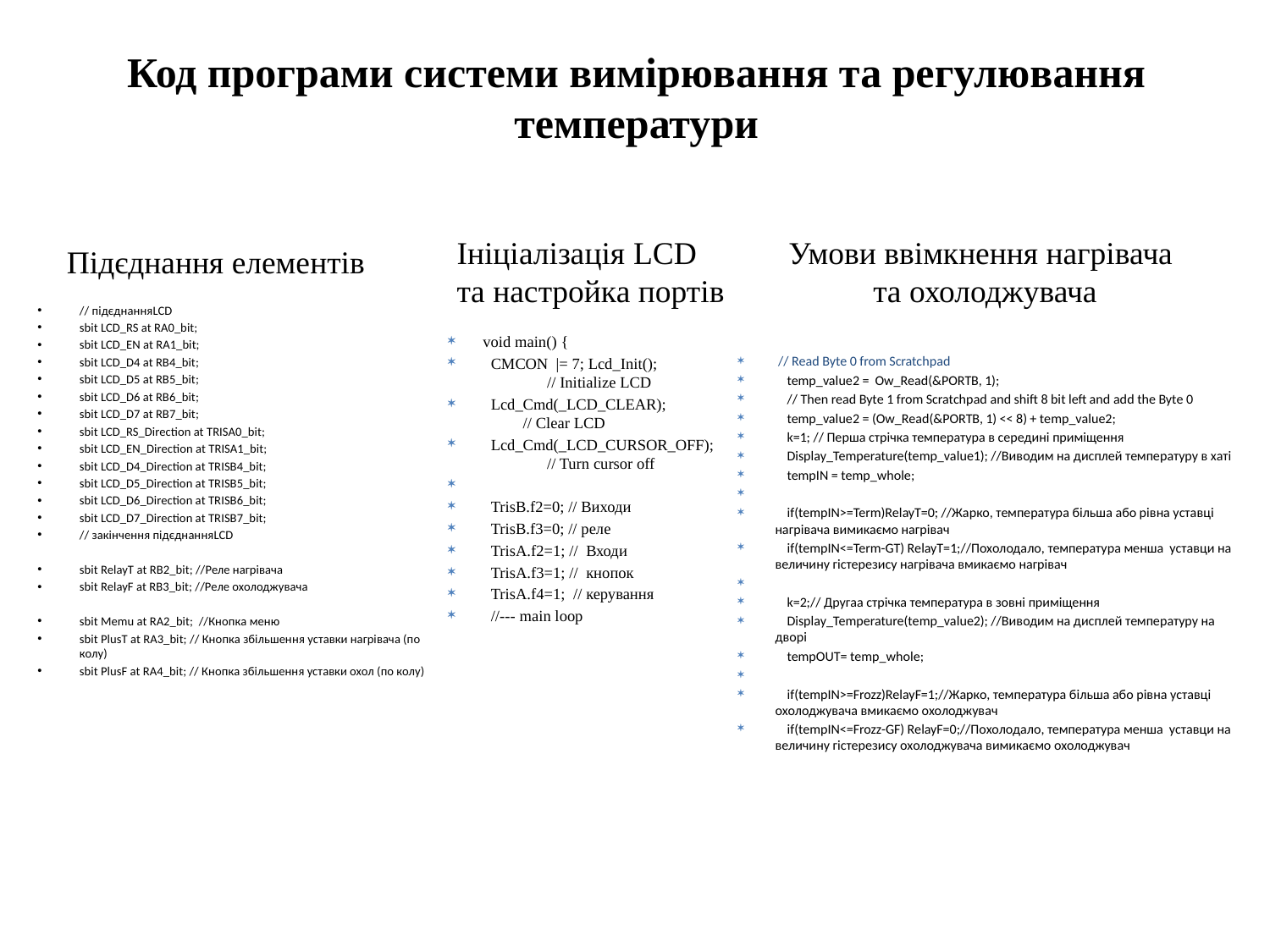

# Код програми системи вимірювання та регулювання температури
Умови ввімкнення нагрівача
та охолоджувача
 Ініціалізація LCD
 та настройка портів
 Підєднання елементів
// підєднанняLCD
sbit LCD_RS at RA0_bit;
sbit LCD_EN at RA1_bit;
sbit LCD_D4 at RB4_bit;
sbit LCD_D5 at RB5_bit;
sbit LCD_D6 at RB6_bit;
sbit LCD_D7 at RB7_bit;
sbit LCD_RS_Direction at TRISA0_bit;
sbit LCD_EN_Direction at TRISA1_bit;
sbit LCD_D4_Direction at TRISB4_bit;
sbit LCD_D5_Direction at TRISB5_bit;
sbit LCD_D6_Direction at TRISB6_bit;
sbit LCD_D7_Direction at TRISB7_bit;
// закінчення підєднанняLCD

sbit RelayT at RB2_bit; //Реле нагрівача
sbit RelayF at RB3_bit; //Реле охолоджувача

sbit Memu at RA2_bit;  //Кнопка меню
sbit PlusT at RA3_bit; // Кнопка збільшення уставки нагрівача (по колу)
sbit PlusF at RA4_bit; // Кнопка збільшення уставки охол (по колу)

void main() {
  CMCON  |= 7; Lcd_Init();                                    // Initialize LCD
  Lcd_Cmd(_LCD_CLEAR);                           // Clear LCD
  Lcd_Cmd(_LCD_CURSOR_OFF);                      // Turn cursor off

  TrisB.f2=0; // Виходи
  TrisB.f3=0; // реле
  TrisA.f2=1; //  Входи
  TrisA.f3=1; //  кнопок
  TrisA.f4=1;  // керування
  //--- main loop

 // Read Byte 0 from Scratchpad
    temp_value2 =  Ow_Read(&PORTB, 1);
    // Then read Byte 1 from Scratchpad and shift 8 bit left and add the Byte 0
    temp_value2 = (Ow_Read(&PORTB, 1) << 8) + temp_value2;
    k=1; // Перша стрічка температура в середині приміщення
    Display_Temperature(temp_value1); //Виводим на дисплей температуру в хаті
    tempIN = temp_whole;

    if(tempIN>=Term)RelayT=0; //Жарко, температура більша або рівна уставці нагрівача вимикаємо нагрівач
    if(tempIN<=Term-GT) RelayT=1;//Похолодало, температура менша  уставци на величину гістерезису нагрівача вмикаємо нагрівач

    k=2;// Другаа стрічка температура в зовні приміщення
    Display_Temperature(temp_value2); //Виводим на дисплей температуру на дворі
    tempOUT= temp_whole;

    if(tempIN>=Frozz)RelayF=1;//Жарко, температура більша або рівна уставці охолоджувача вмикаємо охолоджувач
    if(tempIN<=Frozz-GF) RelayF=0;//Похолодало, температура менша  уставци на величину гістерезису охолоджувача вимикаємо охолоджувач